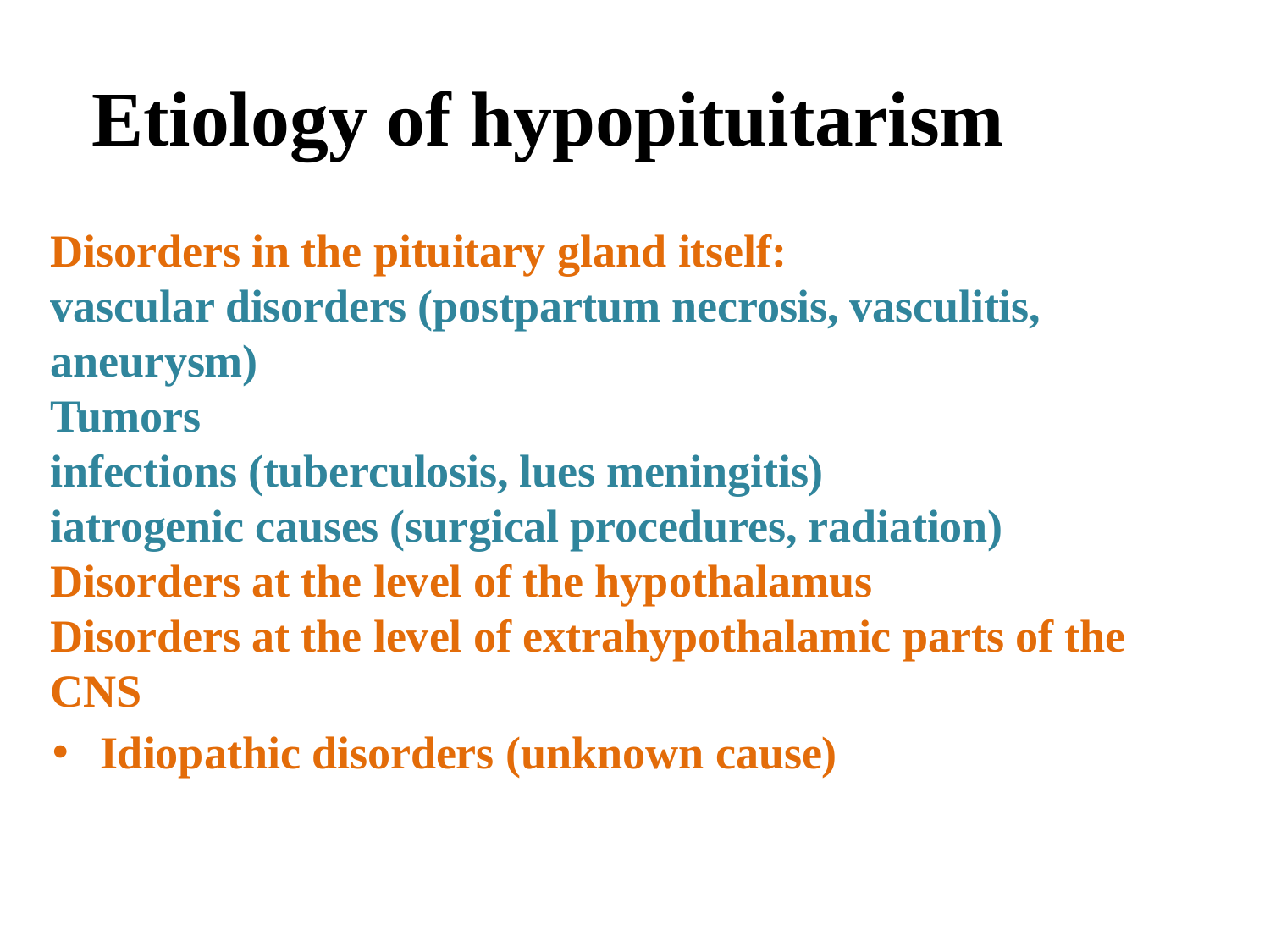

# Etiology of hypopituitarism

Disorders in the pituitary gland itself:
vascular disorders (postpartum necrosis, vasculitis, aneurysm)
Tumors
infections (tuberculosis, lues meningitis)
iatrogenic causes (surgical procedures, radiation)
Disorders at the level of the hypothalamus
Disorders at the level of extrahypothalamic parts of the CNS
Idiopathic disorders (unknown cause)